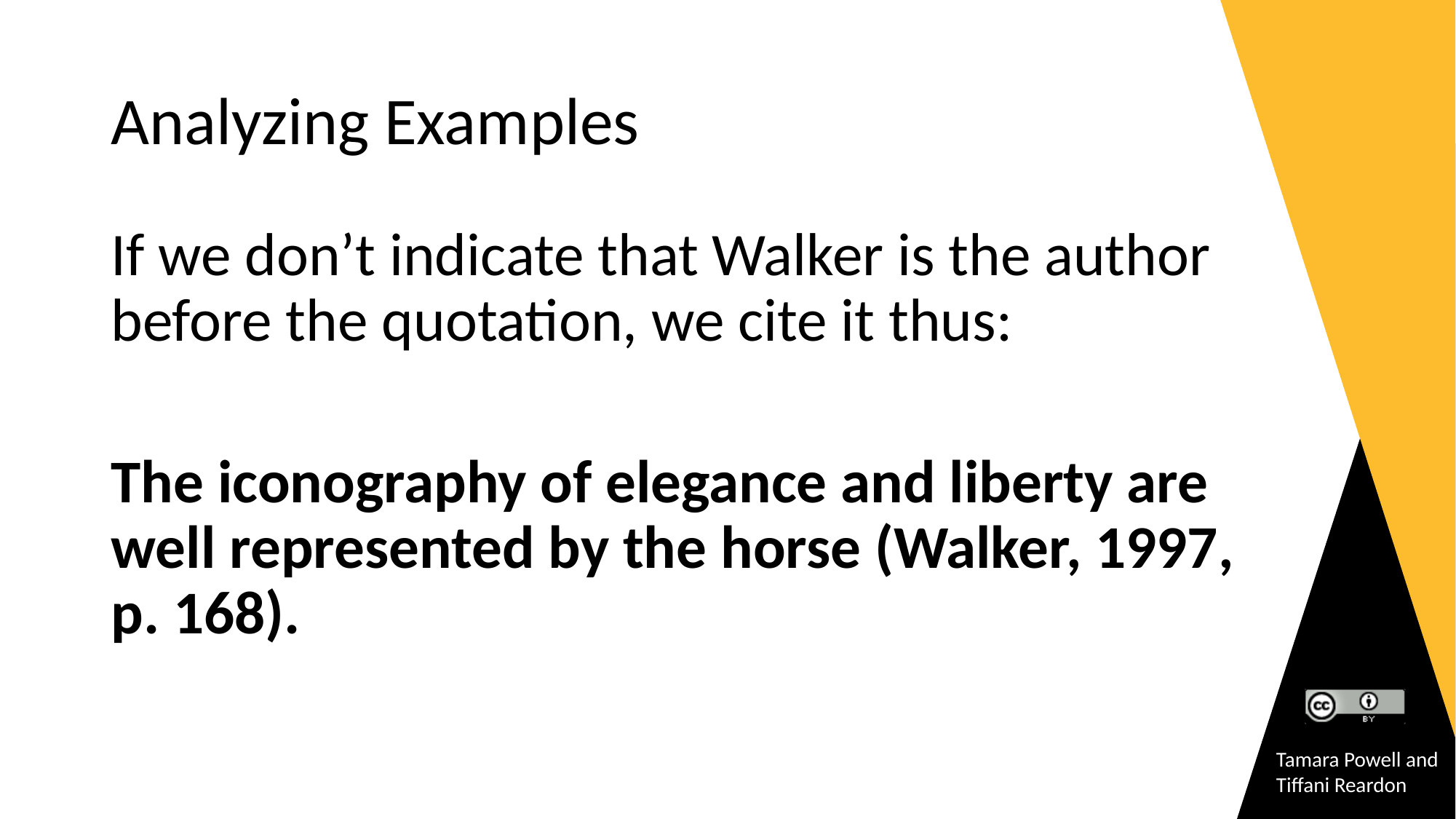

# Analyzing Examples
If we don’t indicate that Walker is the author before the quotation, we cite it thus:

The iconography of elegance and liberty are well represented by the horse (Walker, 1997, p. 168).